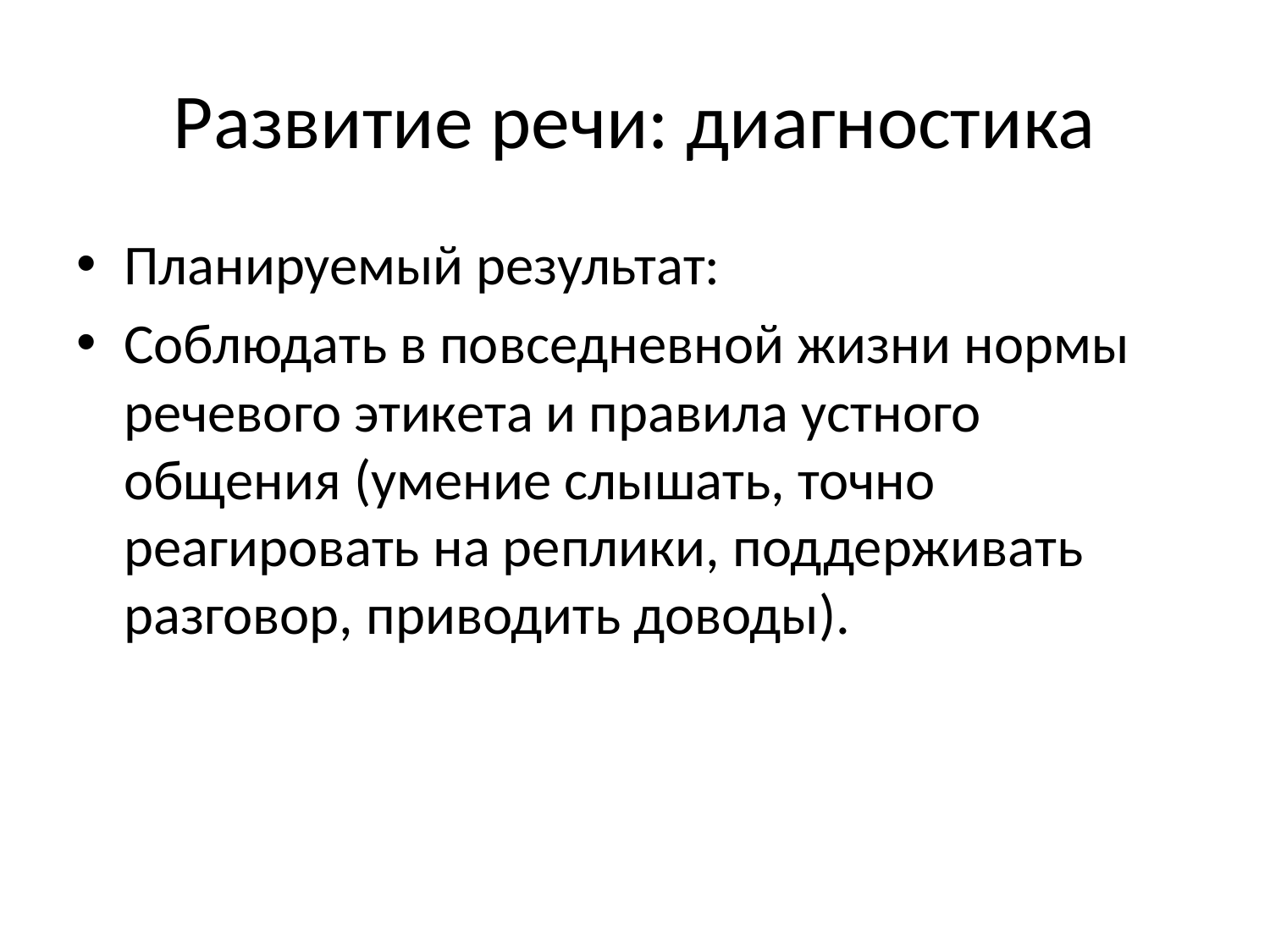

# Развитие речи: диагностика
Планируемый результат:
Соблюдать в повседневной жизни нормы речевого этикета и правила устного общения (умение слышать, точно реагировать на реплики, поддерживать разговор, приводить доводы).